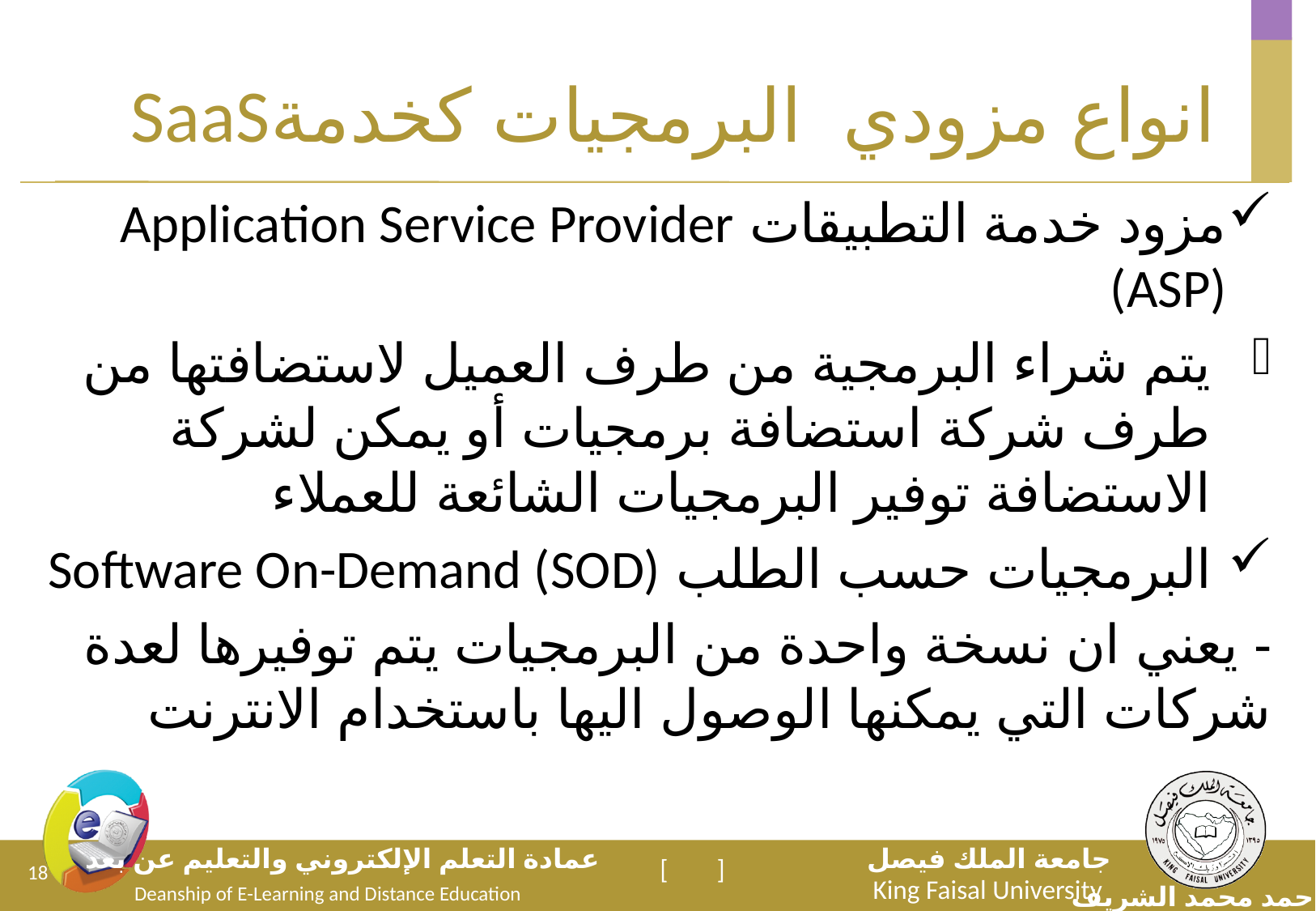

# SaaSانواع مزودي  البرمجيات كخدمة
مزود خدمة التطبيقات Application Service Provider (ASP)
يتم شراء البرمجية من طرف العميل لاستضافتها من طرف شركة استضافة برمجيات أو يمكن لشركة الاستضافة توفير البرمجيات الشائعة للعملاء
البرمجيات حسب الطلب Software On-Demand (SOD)
- يعني ان نسخة واحدة من البرمجيات يتم توفيرها لعدة شركات التي يمكنها الوصول اليها باستخدام الانترنت

18